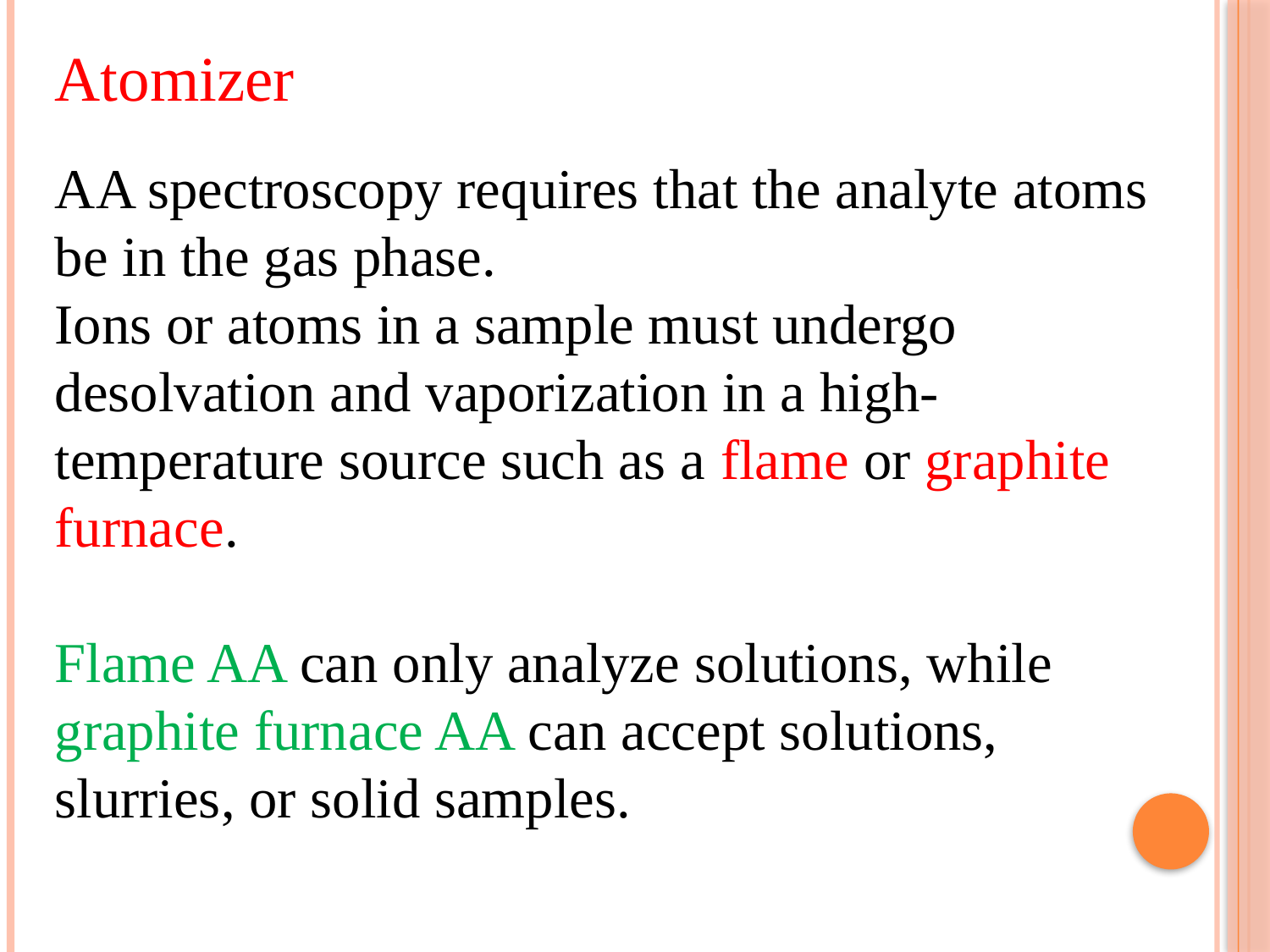

Atomizer

AA spectroscopy requires that the analyte atoms be in the gas phase.
Ions or atoms in a sample must undergo desolvation and vaporization in a high-temperature source such as a flame or graphite furnace.

Flame AA can only analyze solutions, while graphite furnace AA can accept solutions, slurries, or solid samples.